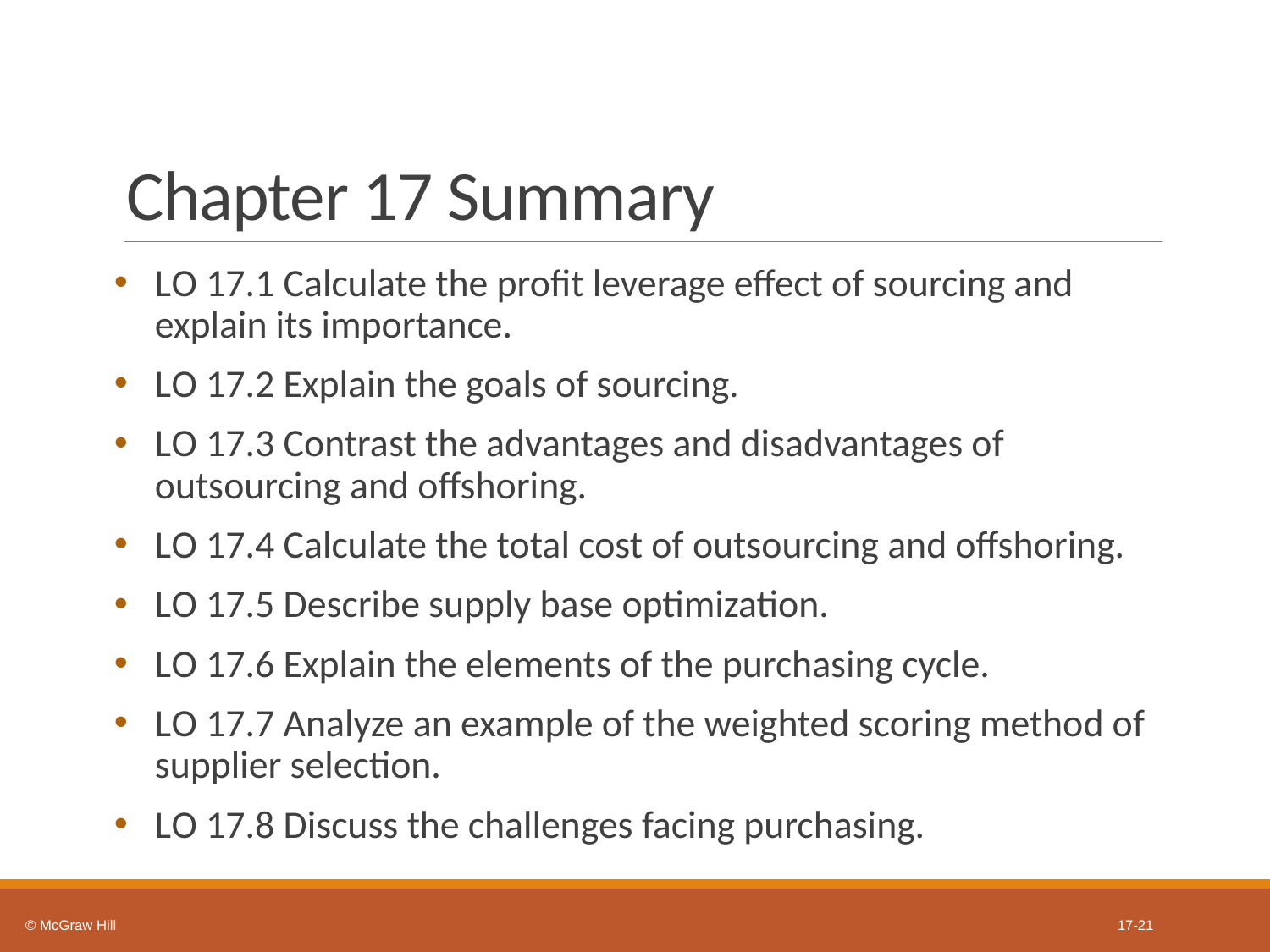

# Chapter 17 Summary
L O 17.1 Calculate the profit leverage effect of sourcing and explain its importance.
L O 17.2 Explain the goals of sourcing.
L O 17.3 Contrast the advantages and disadvantages of outsourcing and offshoring.
L O 17.4 Calculate the total cost of outsourcing and offshoring.
L O 17.5 Describe supply base optimization.
L O 17.6 Explain the elements of the purchasing cycle.
L O 17.7 Analyze an example of the weighted scoring method of supplier selection.
L O 17.8 Discuss the challenges facing purchasing.